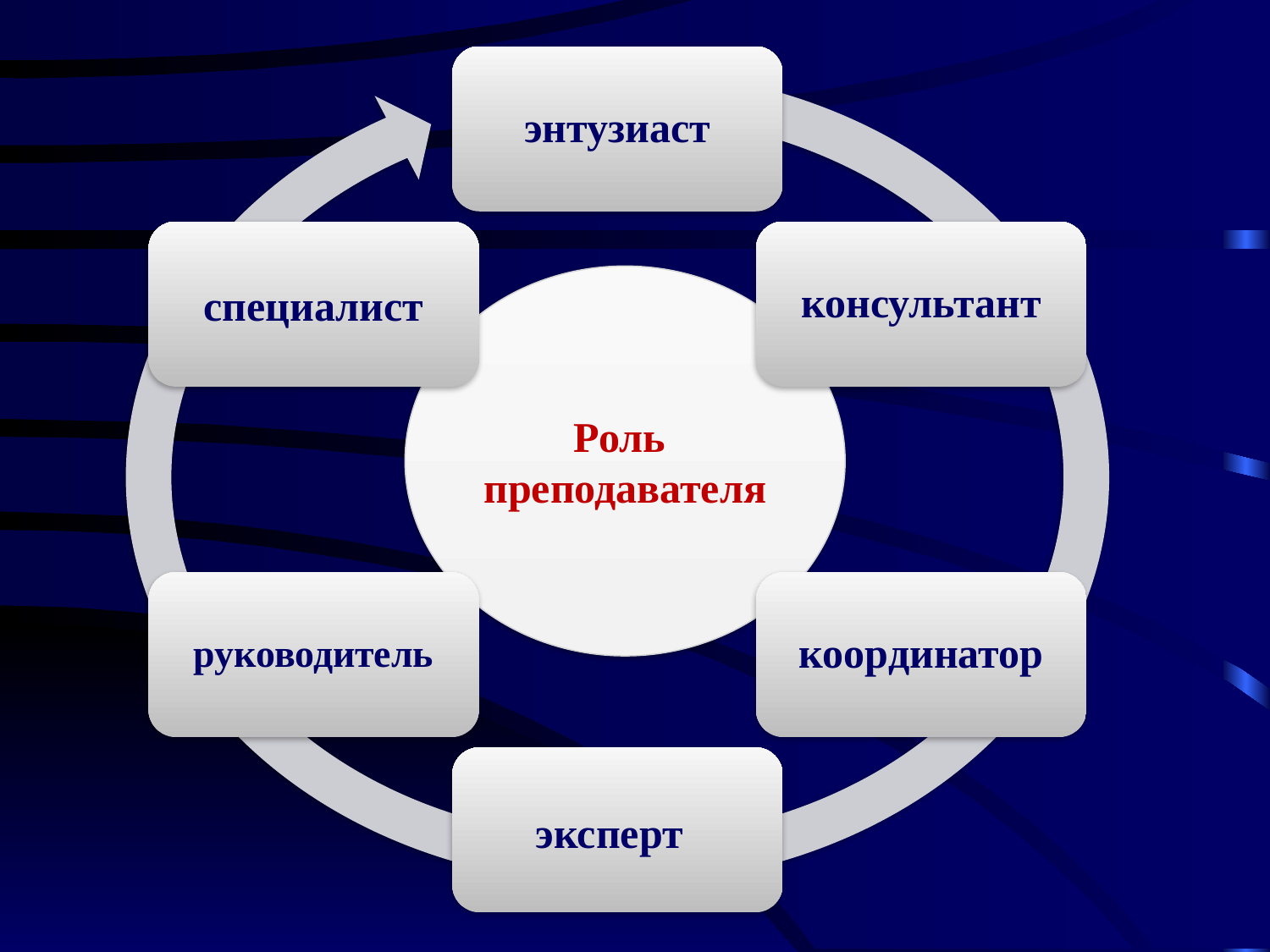

энтузиаст
консультант
координатор
эксперт
руководитель
специалист
Роль
преподавателя